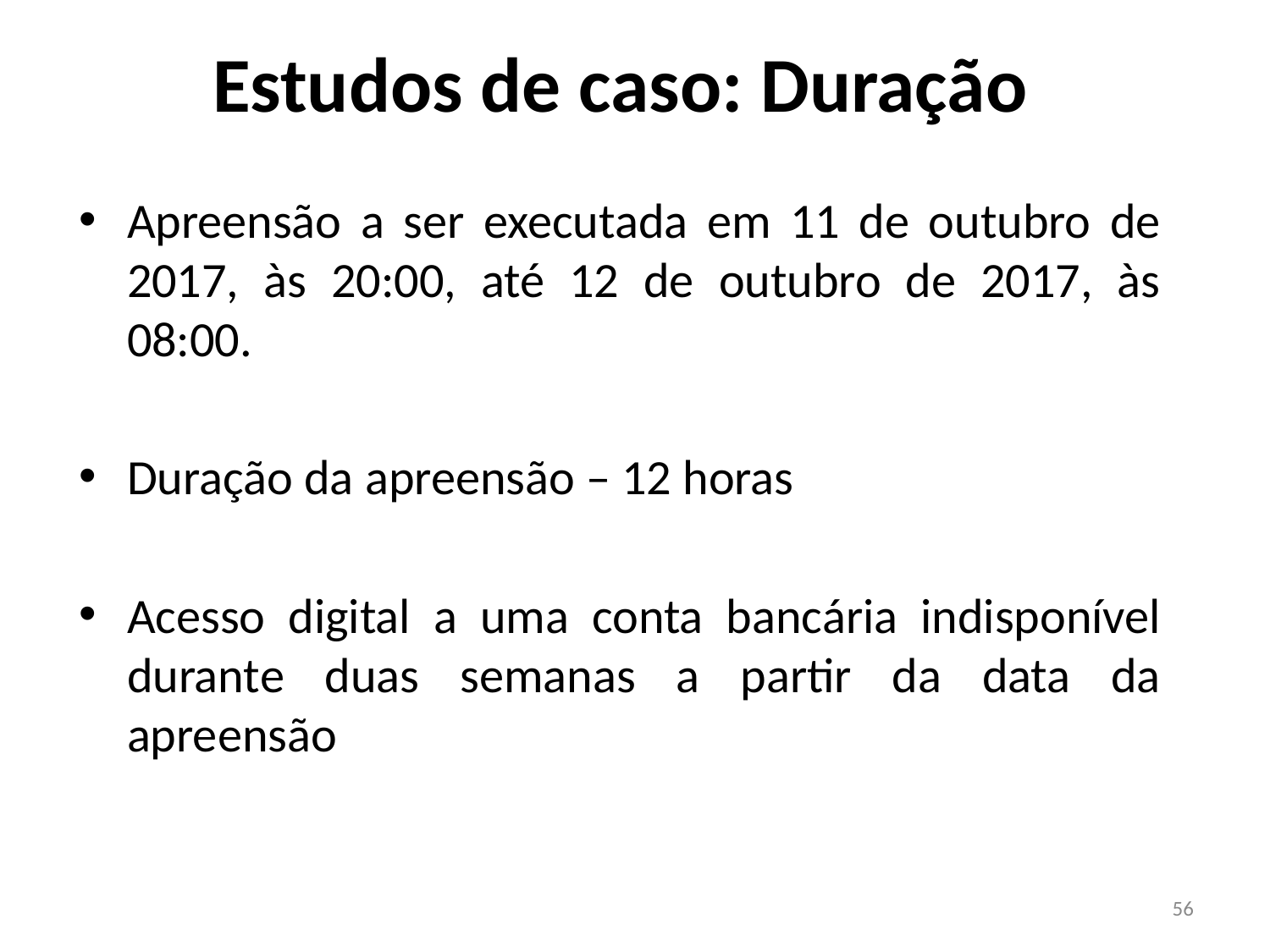

# Estudos de caso: Duração
Apreensão a ser executada em 11 de outubro de 2017, às 20:00, até 12 de outubro de 2017, às 08:00.

Duração da apreensão – 12 horas

Acesso digital a uma conta bancária indisponível durante duas semanas a partir da data da apreensão
56